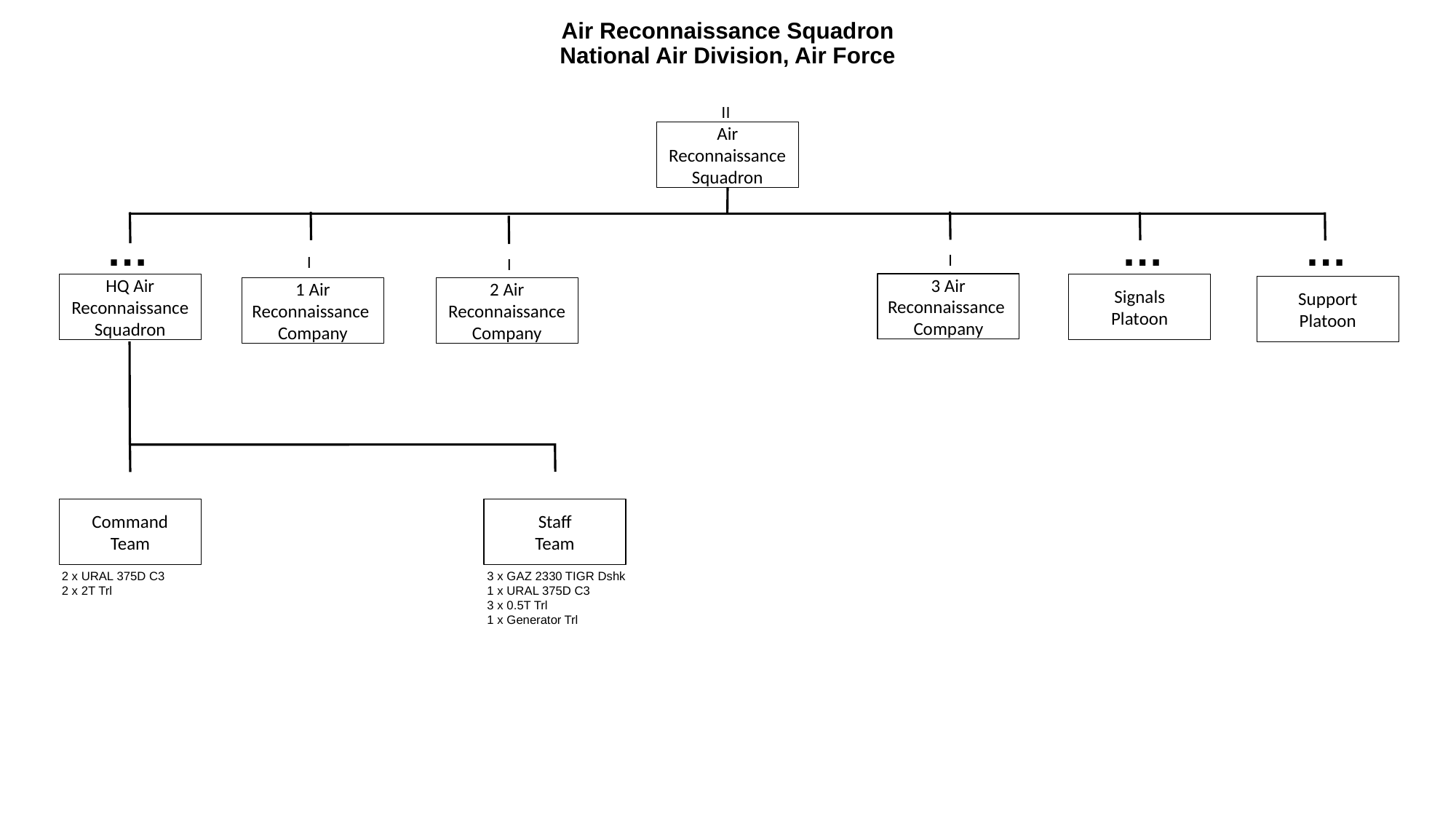

# Air Reconnaissance Squadron National Air Division, Air Force
II
Air Reconnaissance Squadron
…
…
…
I
I
I
3 Air Reconnaissance
Company
HQ Air Reconnaissance Squadron
Signals
Platoon
Support
Platoon
1 Air Reconnaissance
Company
2 Air Reconnaissance Company
Command
Team
Staff
Team
2 x URAL 375D C3
2 x 2T Trl
3 x GAZ 2330 TIGR Dshk
1 x URAL 375D C3
3 x 0.5T Trl
1 x Generator Trl